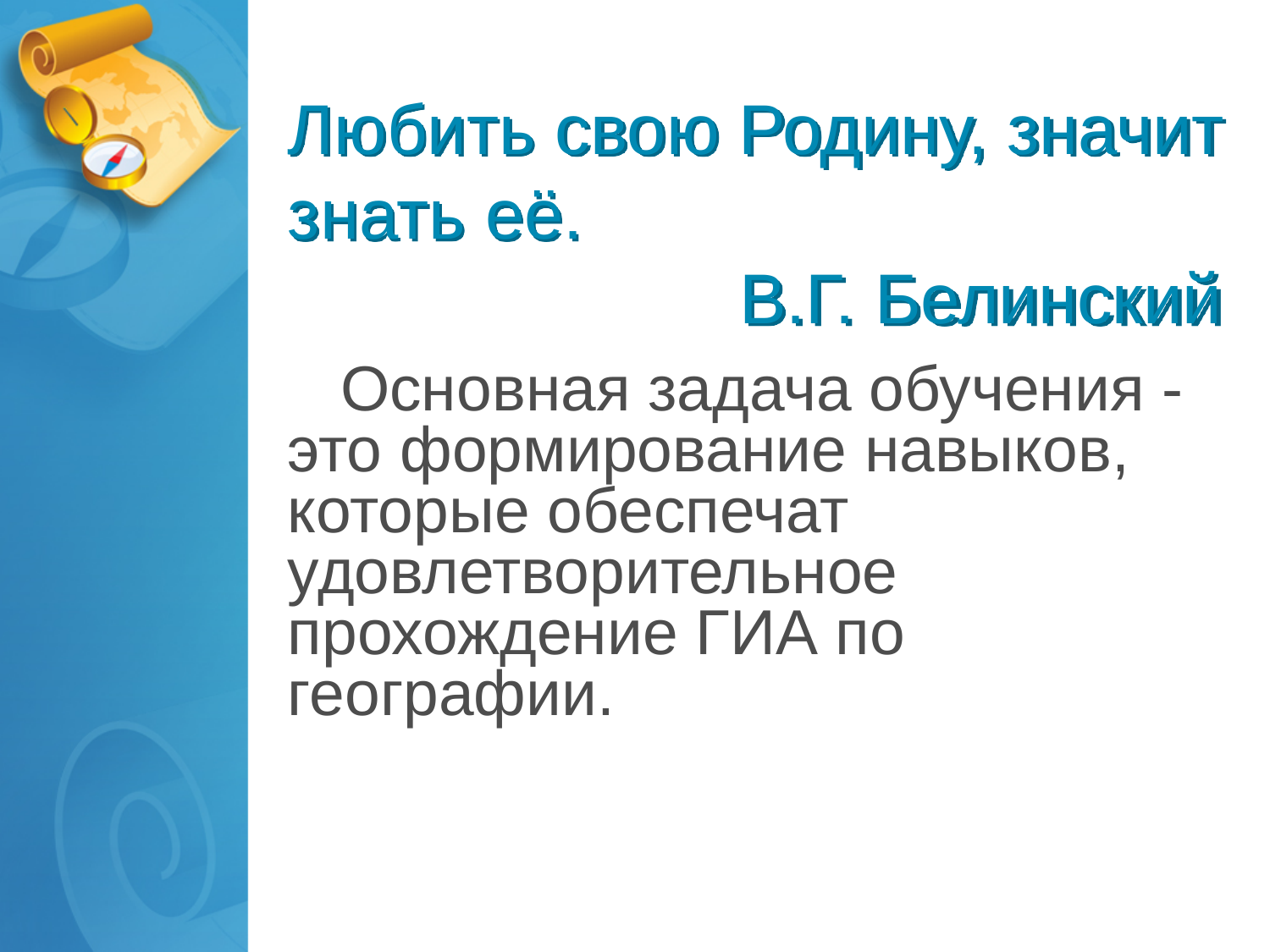

# Любить свою Родину, значит знать её. В.Г. Белинский
   Основная задача обучения - это формирование навыков, которые обеспечат удовлетворительное прохождение ГИА по географии.